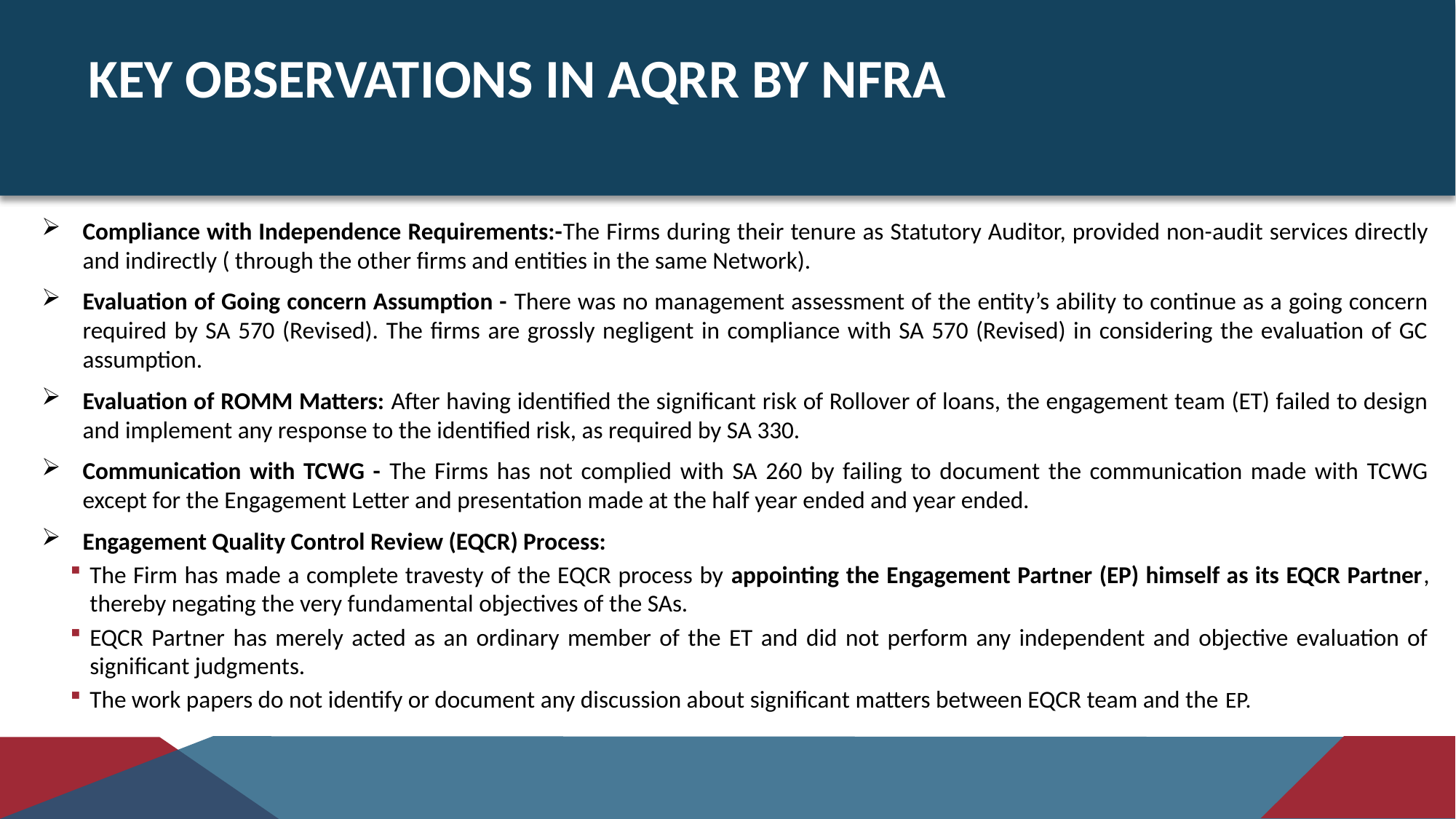

# Key Observations in AQRR by NFRA
Compliance with Independence Requirements:-The Firms during their tenure as Statutory Auditor, provided non-audit services directly and indirectly ( through the other firms and entities in the same Network).
Evaluation of Going concern Assumption - There was no management assessment of the entity’s ability to continue as a going concern required by SA 570 (Revised). The firms are grossly negligent in compliance with SA 570 (Revised) in considering the evaluation of GC assumption.
Evaluation of ROMM Matters: After having identified the significant risk of Rollover of loans, the engagement team (ET) failed to design and implement any response to the identified risk, as required by SA 330.
Communication with TCWG - The Firms has not complied with SA 260 by failing to document the communication made with TCWG except for the Engagement Letter and presentation made at the half year ended and year ended.
Engagement Quality Control Review (EQCR) Process:
The Firm has made a complete travesty of the EQCR process by appointing the Engagement Partner (EP) himself as its EQCR Partner, thereby negating the very fundamental objectives of the SAs.
EQCR Partner has merely acted as an ordinary member of the ET and did not perform any independent and objective evaluation of significant judgments.
The work papers do not identify or document any discussion about significant matters between EQCR team and the EP.